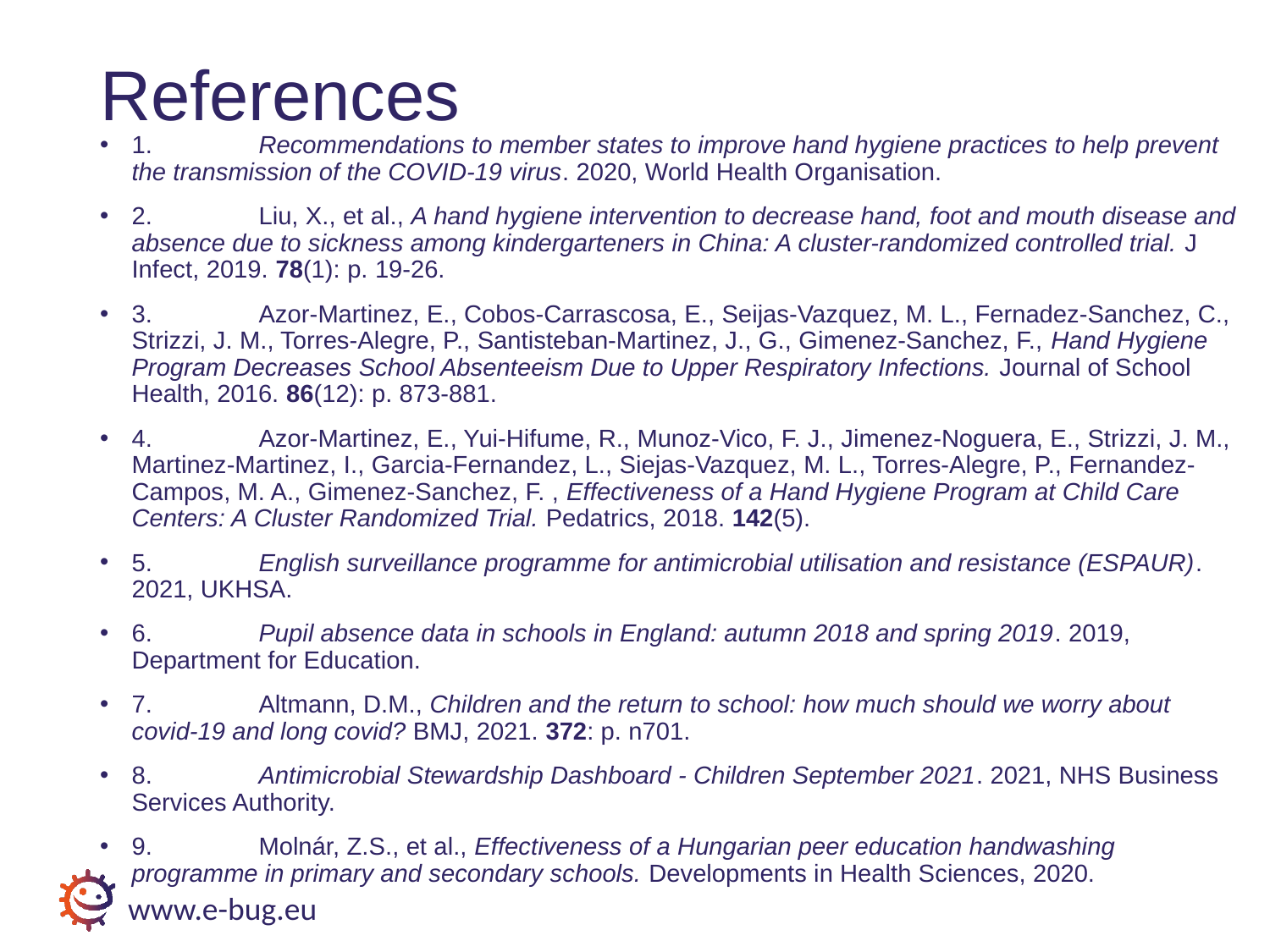

# References
1.	Recommendations to member states to improve hand hygiene practices to help prevent the transmission of the COVID-19 virus. 2020, World Health Organisation.
2. 	Liu, X., et al., A hand hygiene intervention to decrease hand, foot and mouth disease and absence due to sickness among kindergarteners in China: A cluster-randomized controlled trial. J Infect, 2019. 78(1): p. 19-26.
3.	Azor-Martinez, E., Cobos-Carrascosa, E., Seijas-Vazquez, M. L., Fernadez-Sanchez, C., Strizzi, J. M., Torres-Alegre, P., Santisteban-Martinez, J., G., Gimenez-Sanchez, F., Hand Hygiene Program Decreases School Absenteeism Due to Upper Respiratory Infections. Journal of School Health, 2016. 86(12): p. 873-881.
4.	Azor-Martinez, E., Yui-Hifume, R., Munoz-Vico, F. J., Jimenez-Noguera, E., Strizzi, J. M., Martinez-Martinez, I., Garcia-Fernandez, L., Siejas-Vazquez, M. L., Torres-Alegre, P., Fernandez-Campos, M. A., Gimenez-Sanchez, F. , Effectiveness of a Hand Hygiene Program at Child Care Centers: A Cluster Randomized Trial. Pedatrics, 2018. 142(5).
5.	English surveillance programme for antimicrobial utilisation and resistance (ESPAUR). 2021, UKHSA.
6.	Pupil absence data in schools in England: autumn 2018 and spring 2019. 2019, Department for Education.
7.	Altmann, D.M., Children and the return to school: how much should we worry about covid-19 and long covid? BMJ, 2021. 372: p. n701.
8.	Antimicrobial Stewardship Dashboard - Children September 2021. 2021, NHS Business Services Authority.
9.	Molnár, Z.S., et al., Effectiveness of a Hungarian peer education handwashing programme in primary and secondary schools. Developments in Health Sciences, 2020.
www.e-bug.eu